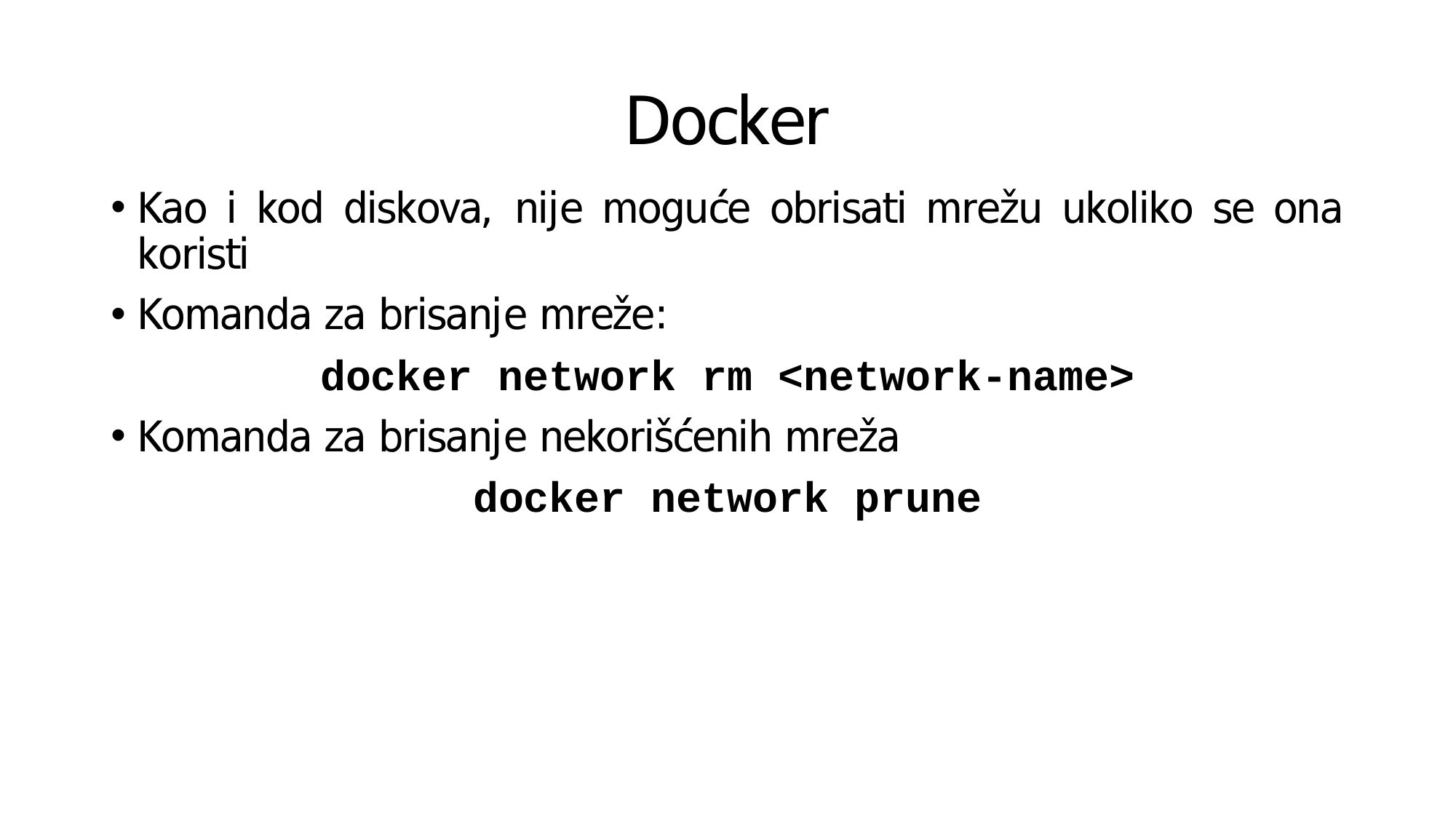

# Docker
Kao i kod diskova, nije moguće obrisati mrežu ukoliko se ona koristi
Komanda za brisanje mreže:
docker network rm <network-name>
Komanda za brisanje nekorišćenih mreža
docker network prune